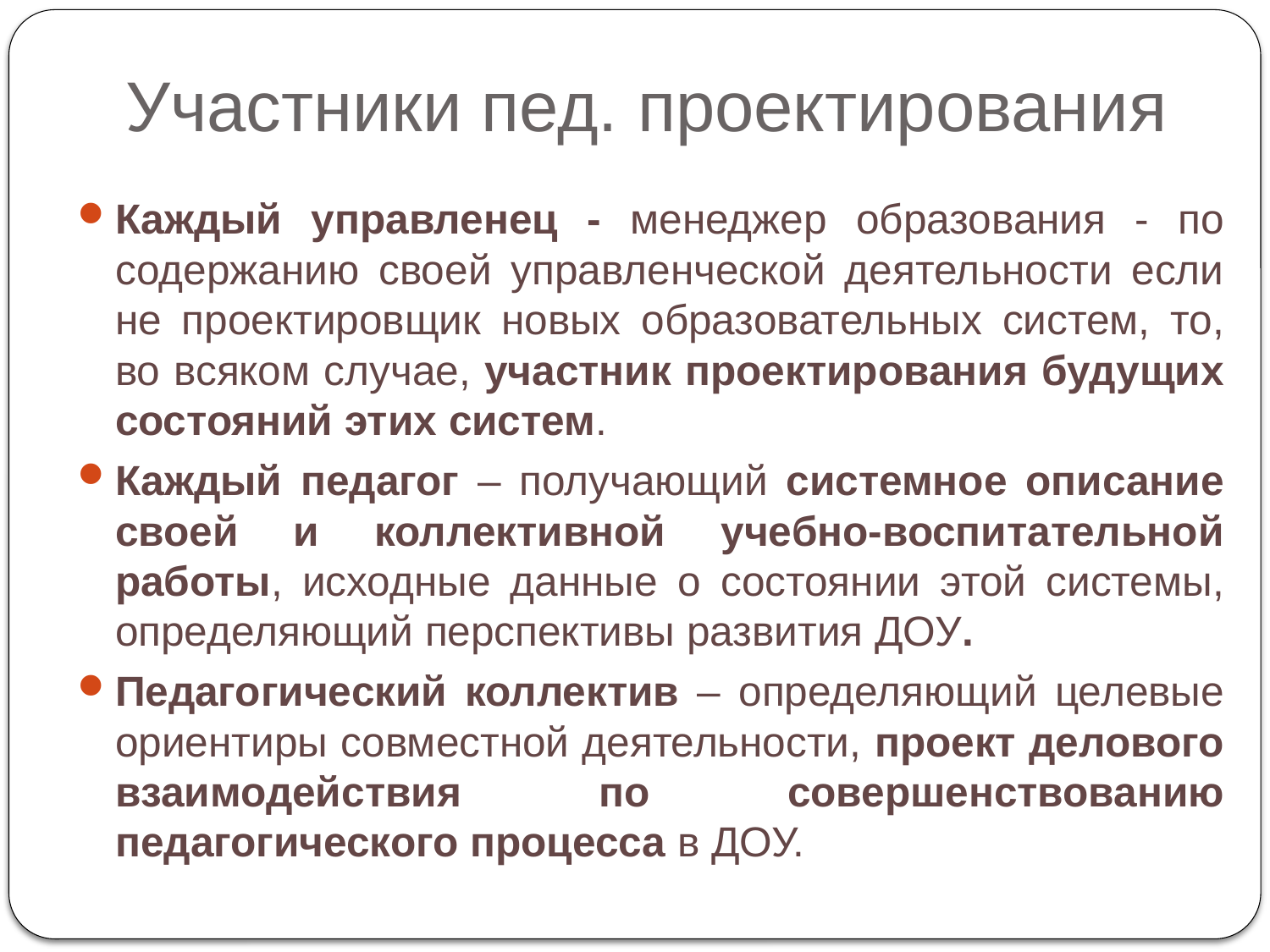

# Участники пед. проектирования
Каждый управленец - менеджер образования - по содержанию своей управленческой деятельности если не проектировщик новых образовательных систем, то, во всяком случае, участник проектирования будущих состояний этих систем.
Каждый педагог – получающий системное описание своей и коллективной учебно-воспитательной работы, исходные данные о состоянии этой системы, определяющий перспективы развития ДОУ.
Педагогический коллектив – определяющий целевые ориентиры совместной деятельности, проект делового взаимодействия по совершенствованию педагогического процесса в ДОУ.